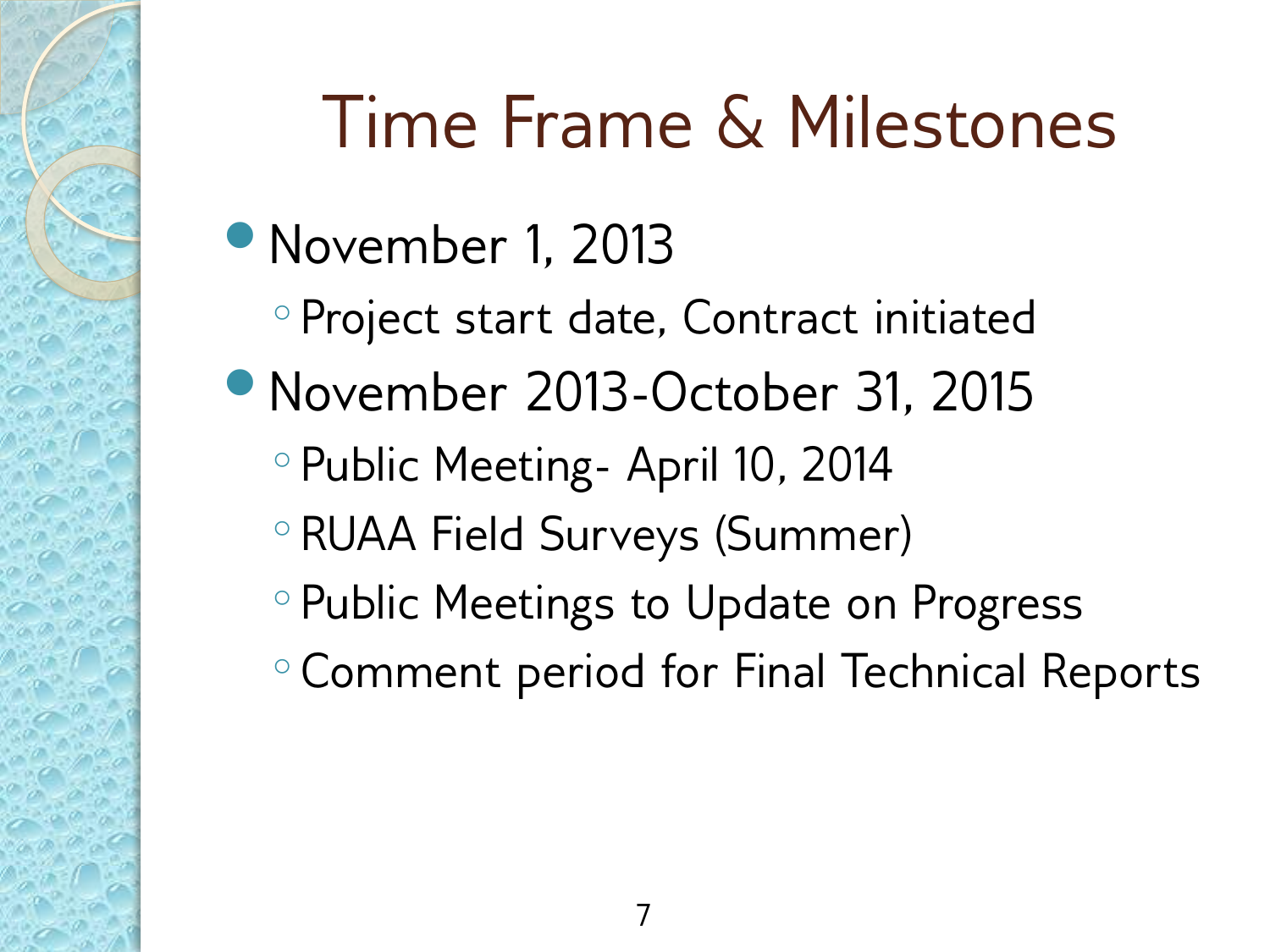

# Time Frame & Milestones
November 1, 2013
Project start date, Contract initiated
November 2013-October 31, 2015
Public Meeting- April 10, 2014
RUAA Field Surveys (Summer)
Public Meetings to Update on Progress
Comment period for Final Technical Reports
 7